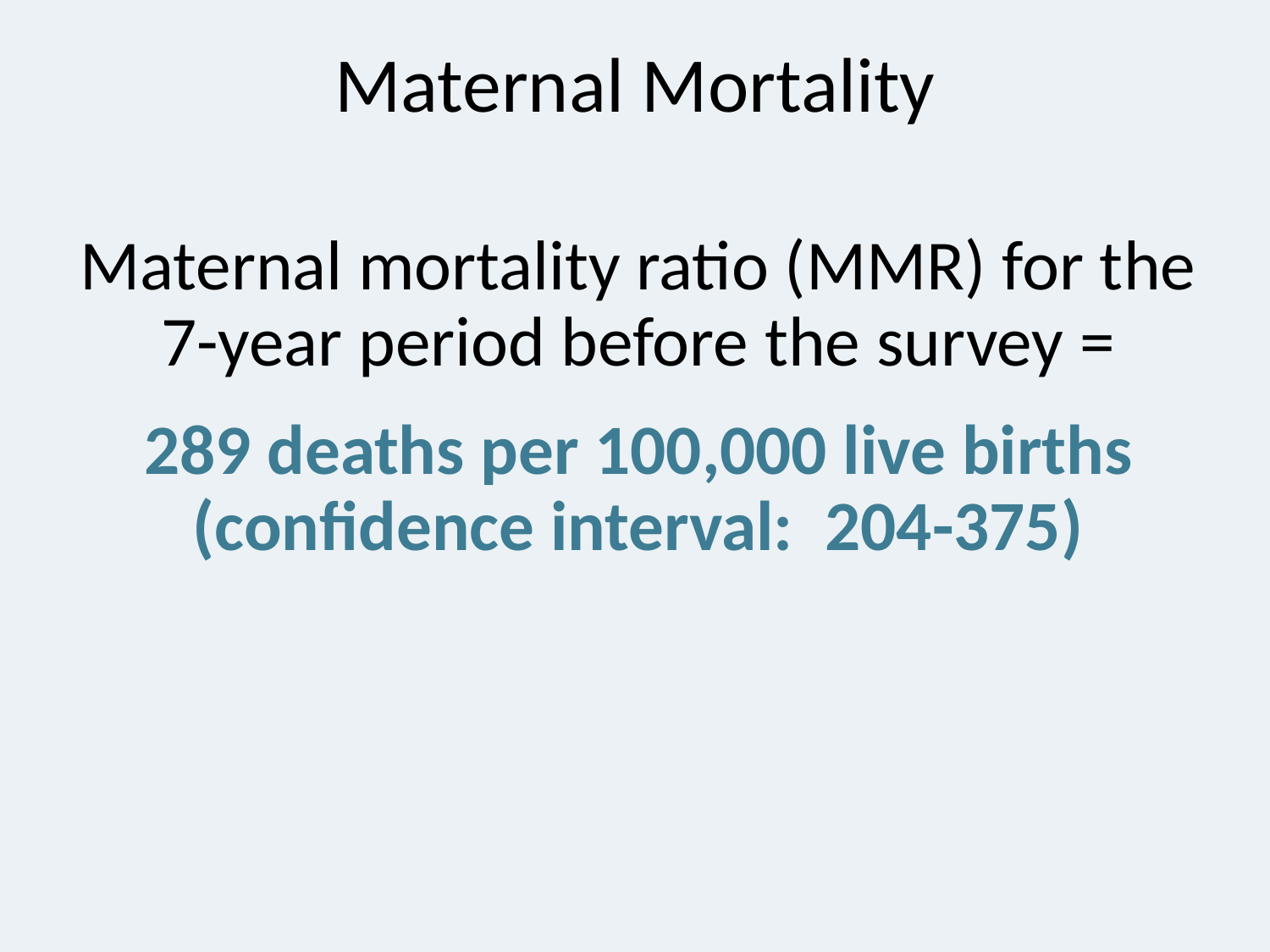

# Maternal Mortality
Maternal mortality ratio (MMR) for the 7-year period before the survey =
289 deaths per 100,000 live births
(confidence interval:  204-375)